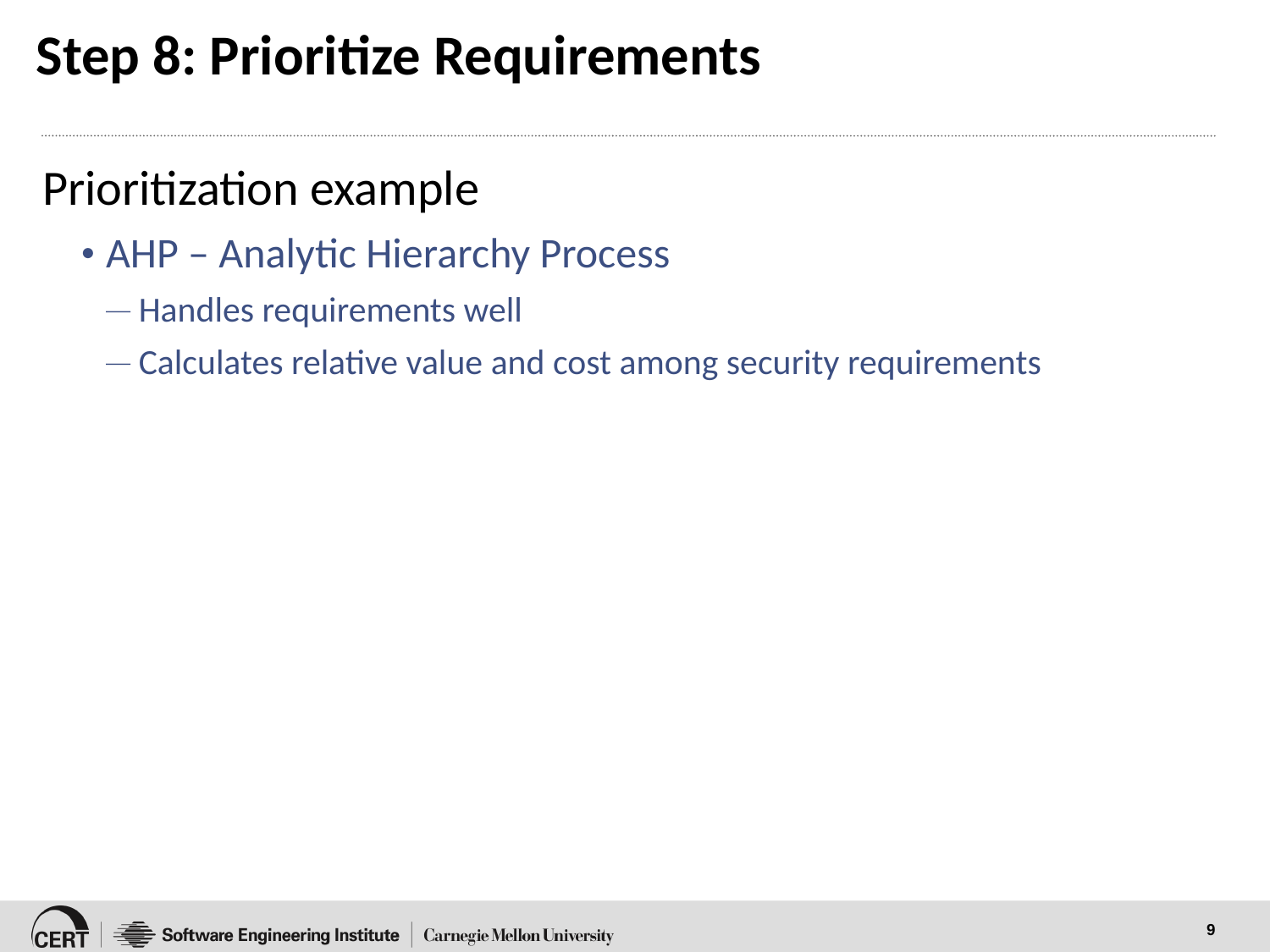

# Step 8: Prioritize Requirements
Prioritization example
AHP – Analytic Hierarchy Process
 Handles requirements well
 Calculates relative value and cost among security requirements